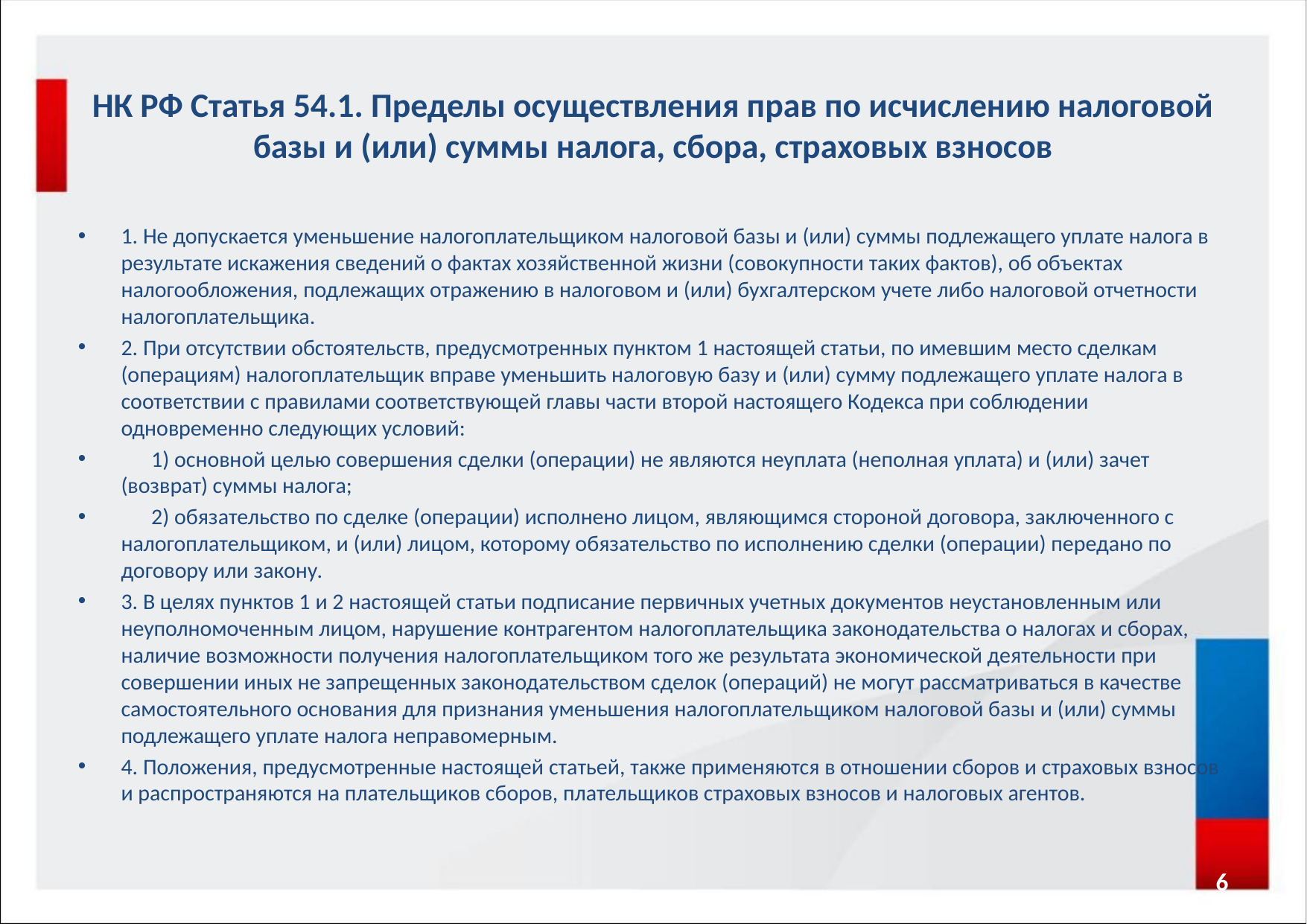

# НК РФ Статья 54.1. Пределы осуществления прав по исчислению налоговой базы и (или) суммы налога, сбора, страховых взносов
1. Не допускается уменьшение налогоплательщиком налоговой базы и (или) суммы подлежащего уплате налога в результате искажения сведений о фактах хозяйственной жизни (совокупности таких фактов), об объектах налогообложения, подлежащих отражению в налоговом и (или) бухгалтерском учете либо налоговой отчетности налогоплательщика.
2. При отсутствии обстоятельств, предусмотренных пунктом 1 настоящей статьи, по имевшим место сделкам (операциям) налогоплательщик вправе уменьшить налоговую базу и (или) сумму подлежащего уплате налога в соответствии с правилами соответствующей главы части второй настоящего Кодекса при соблюдении одновременно следующих условий:
      1) основной целью совершения сделки (операции) не являются неуплата (неполная уплата) и (или) зачет (возврат) суммы налога;
      2) обязательство по сделке (операции) исполнено лицом, являющимся стороной договора, заключенного с налогоплательщиком, и (или) лицом, которому обязательство по исполнению сделки (операции) передано по договору или закону.
3. В целях пунктов 1 и 2 настоящей статьи подписание первичных учетных документов неустановленным или неуполномоченным лицом, нарушение контрагентом налогоплательщика законодательства о налогах и сборах, наличие возможности получения налогоплательщиком того же результата экономической деятельности при совершении иных не запрещенных законодательством сделок (операций) не могут рассматриваться в качестве самостоятельного основания для признания уменьшения налогоплательщиком налоговой базы и (или) суммы подлежащего уплате налога неправомерным.
4. Положения, предусмотренные настоящей статьей, также применяются в отношении сборов и страховых взносов и распространяются на плательщиков сборов, плательщиков страховых взносов и налоговых агентов.

6